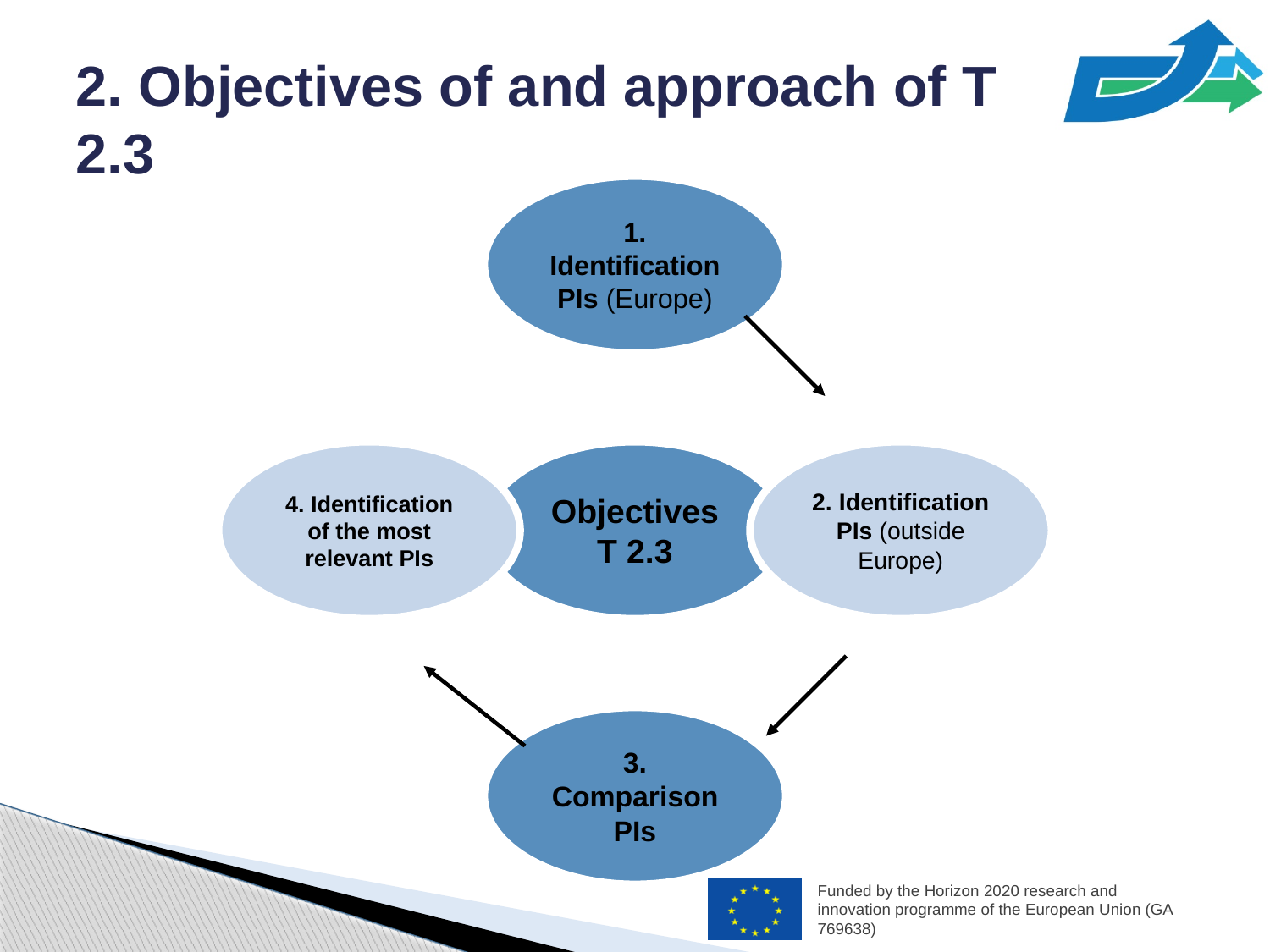

# 2. Objectives of and approach of T 2.3
Objectives
T 2.3
1. Identification PIs (Europe)
2. Identification PIs (outside Europe)
3. Comparison PIs
4. Identification of the most relevant PIs